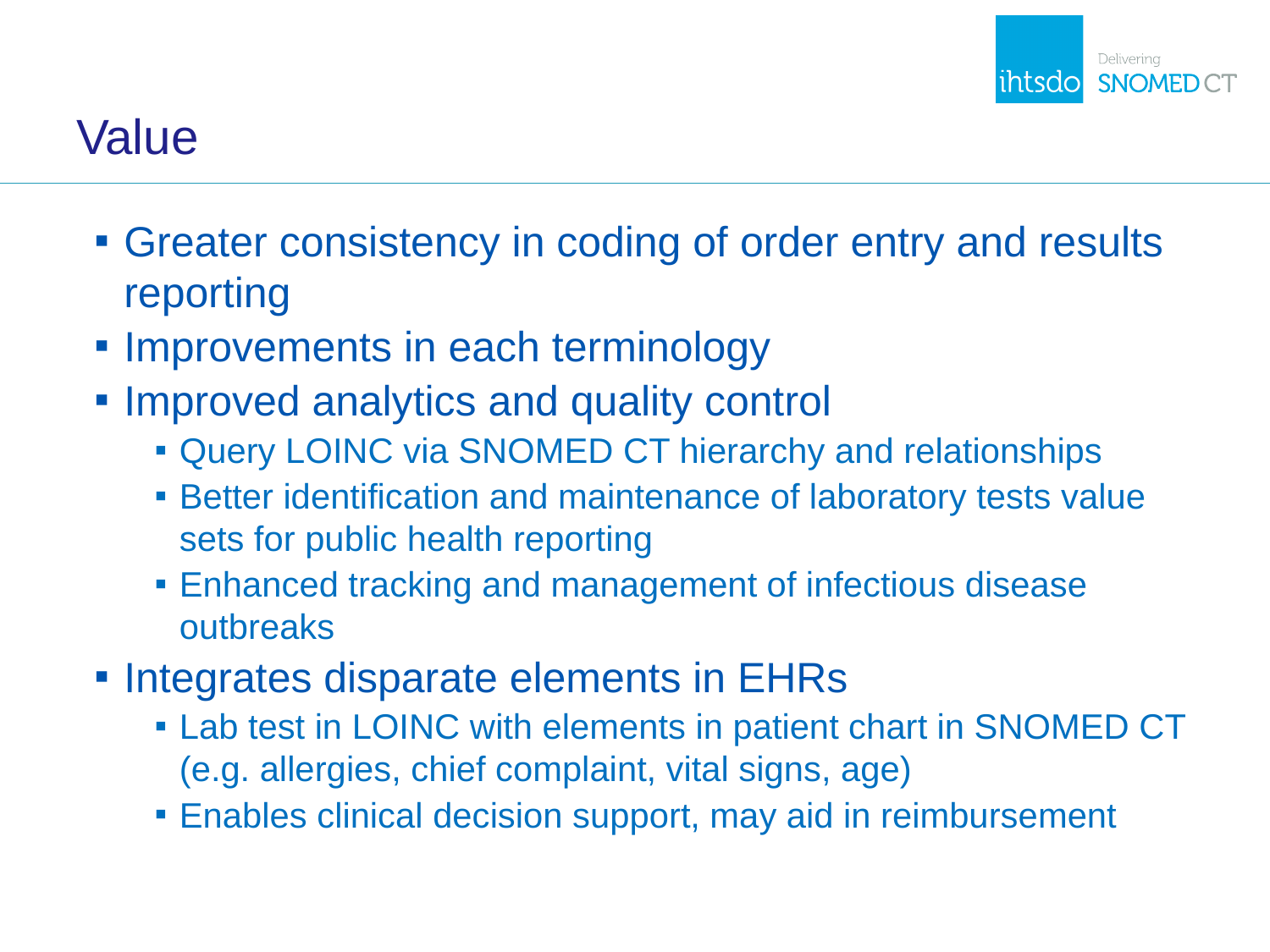

# Value
Greater consistency in coding of order entry and results reporting
Improvements in each terminology
Improved analytics and quality control
Query LOINC via SNOMED CT hierarchy and relationships
Better identification and maintenance of laboratory tests value sets for public health reporting
Enhanced tracking and management of infectious disease outbreaks
Integrates disparate elements in EHRs
Lab test in LOINC with elements in patient chart in SNOMED CT (e.g. allergies, chief complaint, vital signs, age)
Enables clinical decision support, may aid in reimbursement